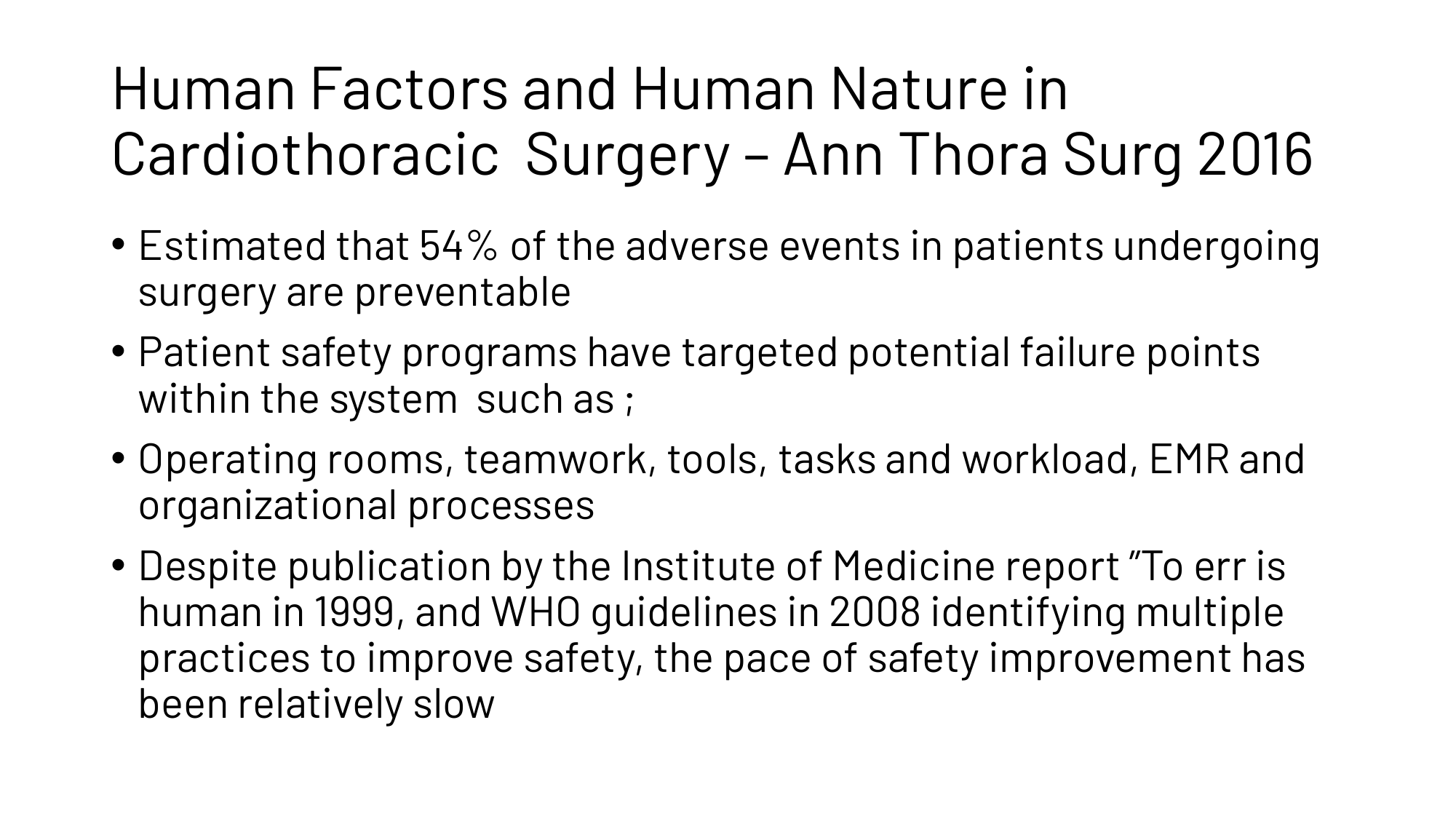

# Human Factors and Human Nature in Cardiothoracic  Surgery – Ann Thora Surg 2016
Estimated that 54% of the adverse events in patients undergoing surgery are preventable
Patient safety programs have targeted potential failure points within the system  such as ;
Operating rooms, teamwork, tools, tasks and workload, EMR and organizational processes
Despite publication by the Institute of Medicine report ”To err is human in 1999, and WHO guidelines in 2008 identifying multiple practices to improve safety, the pace of safety improvement has been relatively slow